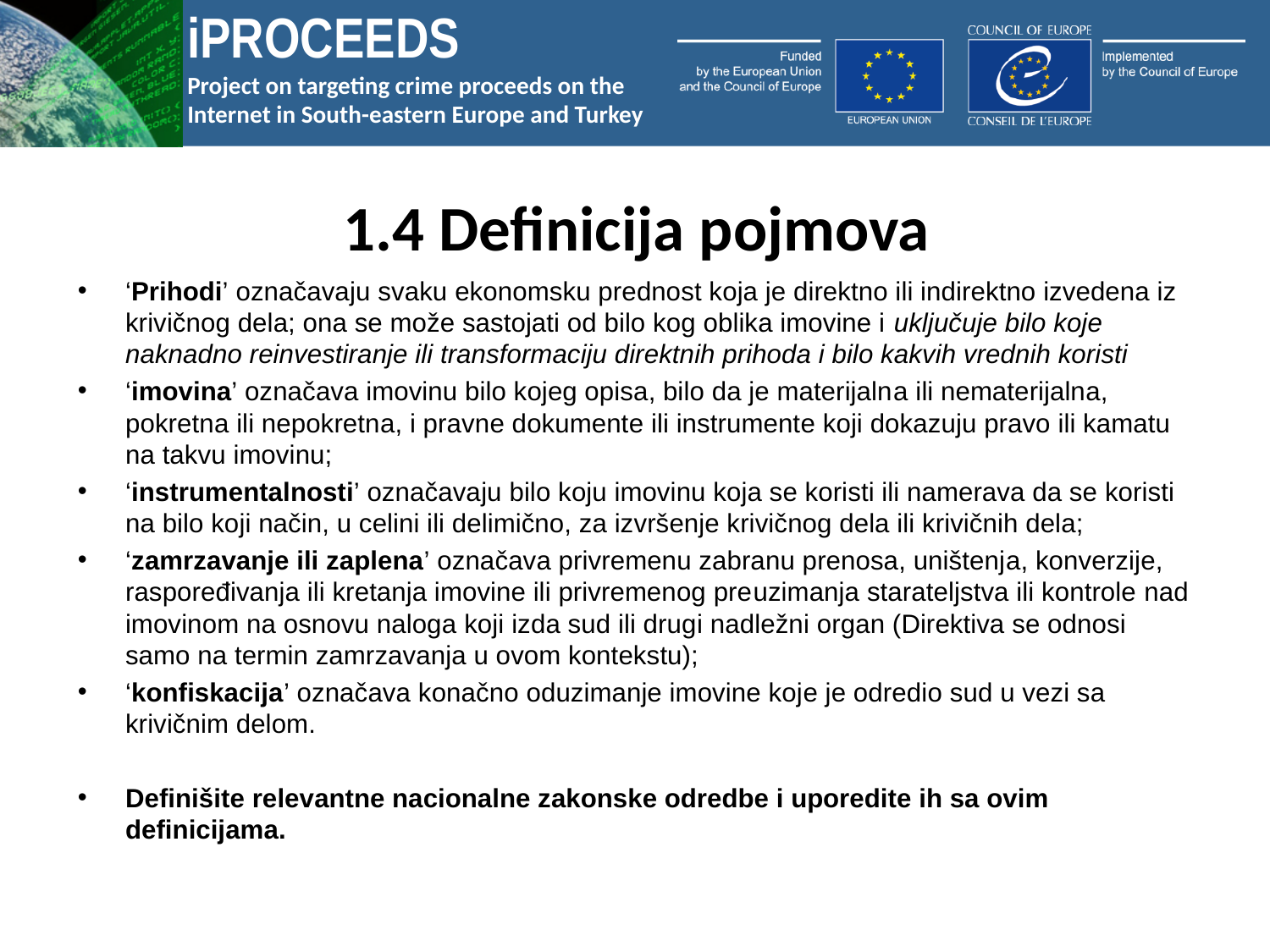

# 1.4 Definicija pojmova
‘Prihodi’ označavaju svaku ekonomsku prednost koja je direktno ili indirektno izvedena iz krivičnog dela; ona se može sastojati od bilo kog oblika imovine i uključuje bilo koje naknadno reinvestiranje ili transformaciju direktnih prihoda i bilo kakvih vrednih koristi
‘imovina’ označava imovinu bilo kojeg opisa, bilo da je materijalna ili nematerijalna, pokretna ili nepokretna, i pravne dokumente ili instrumente koji dokazuju pravo ili kamatu na takvu imovinu;
‘instrumentalnosti’ označavaju bilo koju imovinu koja se koristi ili namerava da se koristi na bilo koji način, u celini ili delimično, za izvršenje krivičnog dela ili krivičnih dela;
‘zamrzavanje ili zaplena’ označava privremenu zabranu prenosa, uništenja, konverzije, raspoređivanja ili kretanja imovine ili privremenog preuzimanja starateljstva ili kontrole nad imovinom na osnovu naloga koji izda sud ili drugi nadležni organ (Direktiva se odnosi samo na termin zamrzavanja u ovom kontekstu);
‘konfiskacija’ označava konačno oduzimanje imovine koje je odredio sud u vezi sa krivičnim delom.

Definišite relevantne nacionalne zakonske odredbe i uporedite ih sa ovim definicijama.